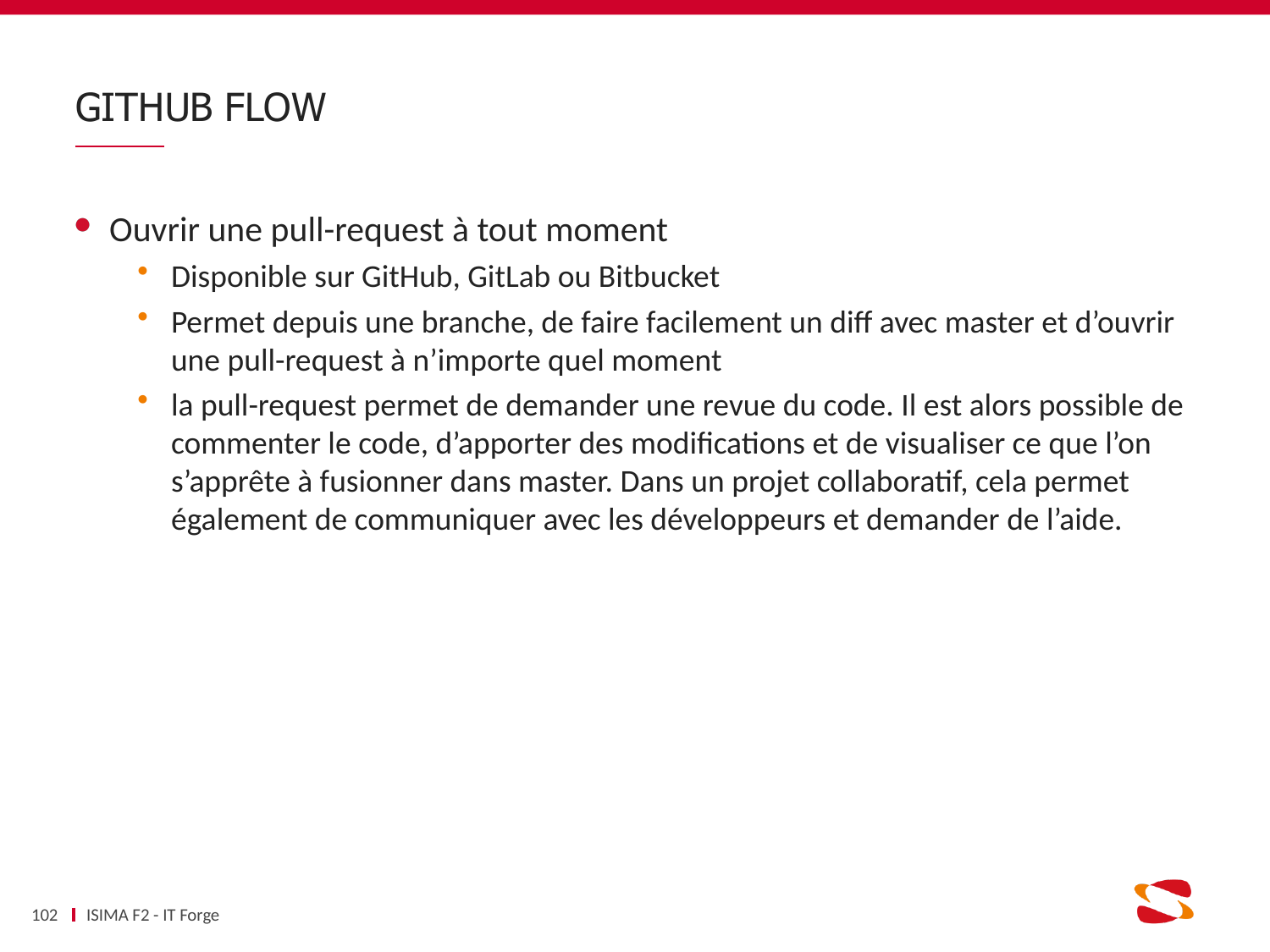

# GITHUB FLOW

Ouvrir une pull-request à tout moment
Disponible sur GitHub, GitLab ou Bitbucket
Permet depuis une branche, de faire facilement un diff avec master et d’ouvrir une pull-request à n’importe quel moment
la pull-request permet de demander une revue du code. Il est alors possible de commenter le code, d’apporter des modifications et de visualiser ce que l’on s’apprête à fusionner dans master. Dans un projet collaboratif, cela permet également de communiquer avec les développeurs et demander de l’aide.
102
ISIMA F2 - IT Forge